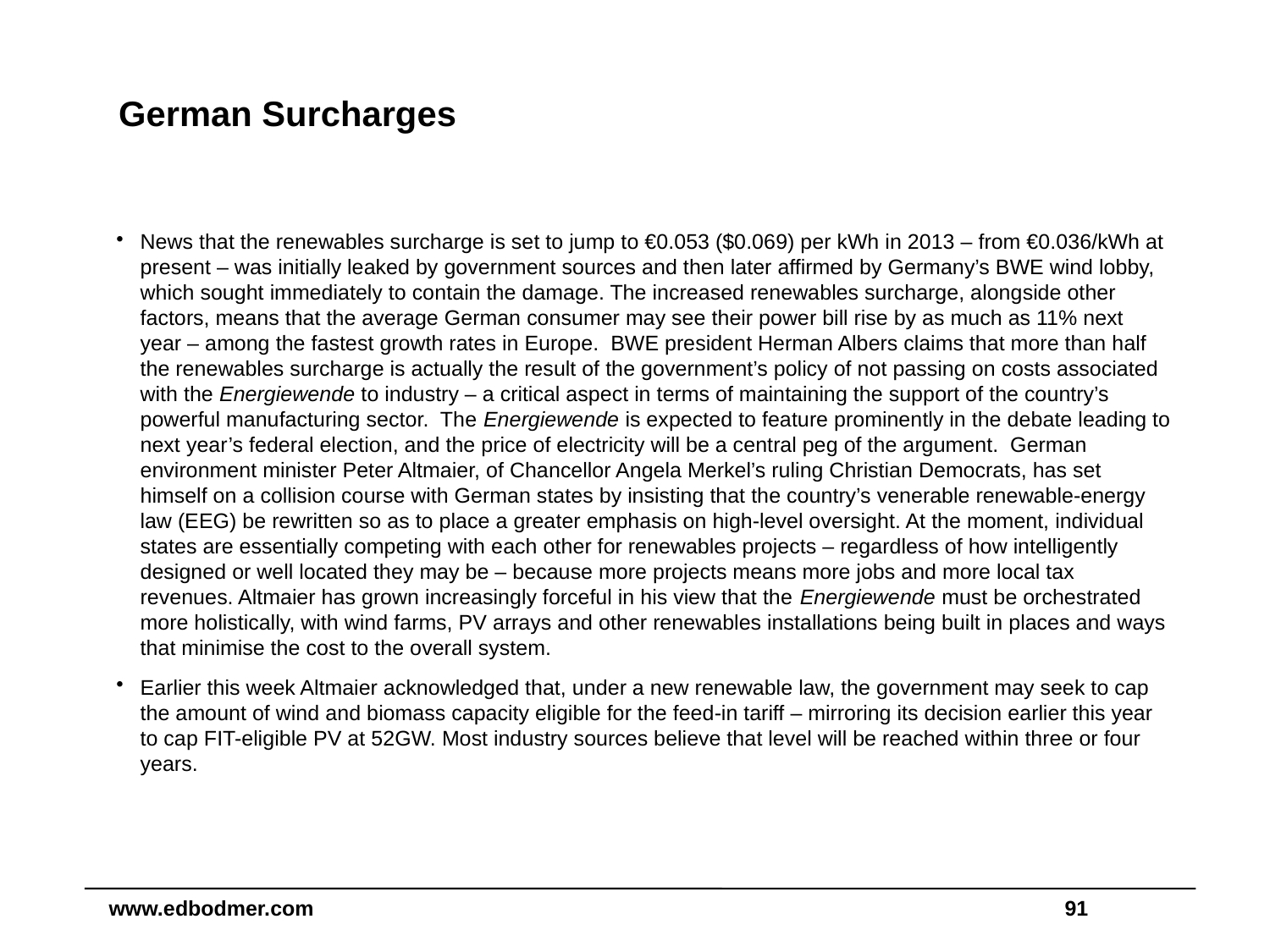

# German Surcharges
News that the renewables surcharge is set to jump to €0.053 ($0.069) per kWh in 2013 – from €0.036/kWh at present – was initially leaked by government sources and then later affirmed by Germany’s BWE wind lobby, which sought immediately to contain the damage. The increased renewables surcharge, alongside other factors, means that the average German consumer may see their power bill rise by as much as 11% next year – among the fastest growth rates in Europe.  BWE president Herman Albers claims that more than half the renewables surcharge is actually the result of the government’s policy of not passing on costs associated with the Energiewende to industry – a critical aspect in terms of maintaining the support of the country’s powerful manufacturing sector.  The Energiewende is expected to feature prominently in the debate leading to next year’s federal election, and the price of electricity will be a central peg of the argument.  German environment minister Peter Altmaier, of Chancellor Angela Merkel’s ruling Christian Democrats, has set himself on a collision course with German states by insisting that the country’s venerable renewable-energy law (EEG) be rewritten so as to place a greater emphasis on high-level oversight. At the moment, individual states are essentially competing with each other for renewables projects – regardless of how intelligently designed or well located they may be – because more projects means more jobs and more local tax revenues. Altmaier has grown increasingly forceful in his view that the Energiewende must be orchestrated more holistically, with wind farms, PV arrays and other renewables installations being built in places and ways that minimise the cost to the overall system.
Earlier this week Altmaier acknowledged that, under a new renewable law, the government may seek to cap the amount of wind and biomass capacity eligible for the feed-in tariff – mirroring its decision earlier this year to cap FIT-eligible PV at 52GW. Most industry sources believe that level will be reached within three or four years.